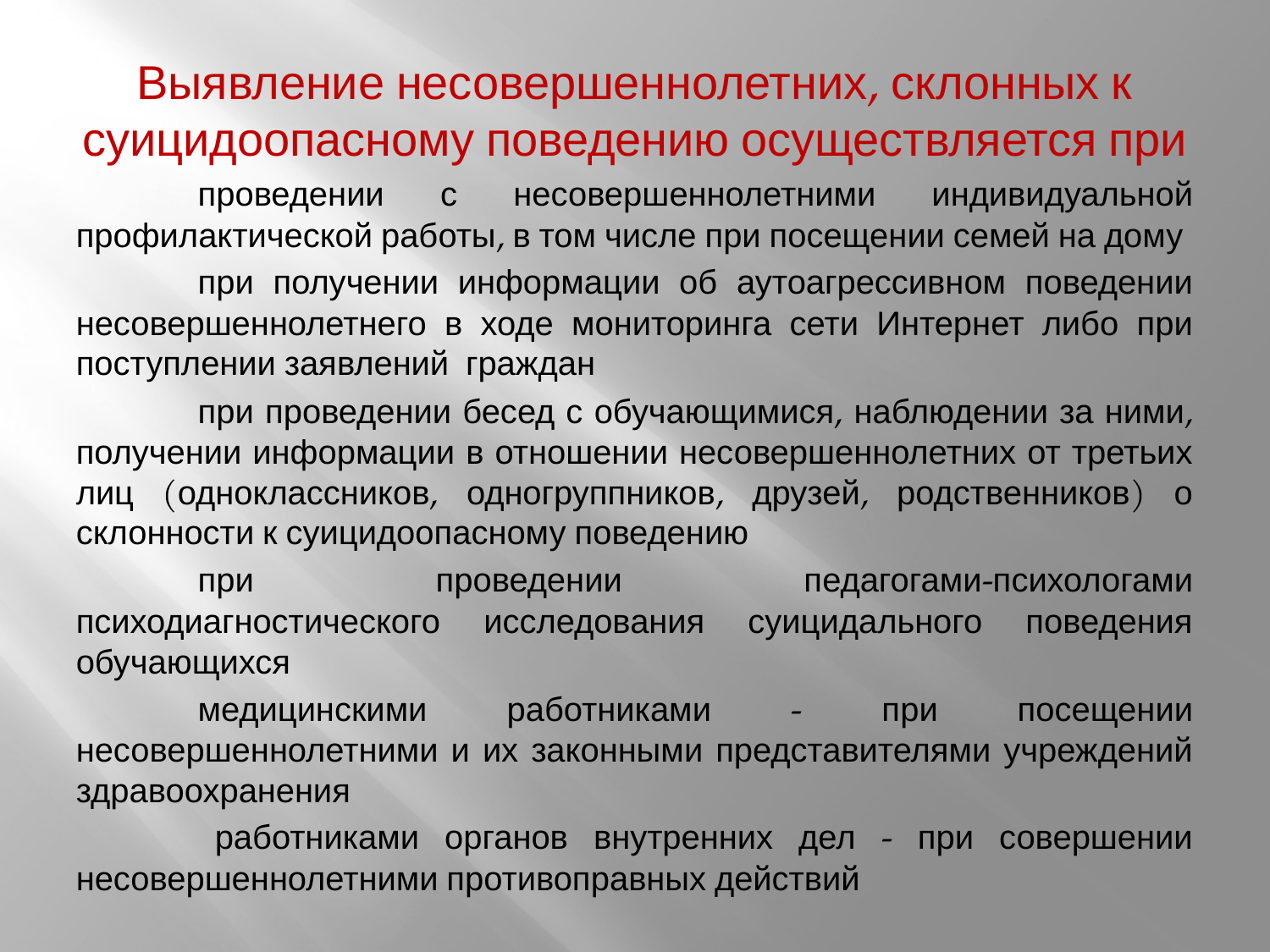

Выявление несовершеннолетних, склонных к суицидоопасному поведению осуществляется при
	проведении с несовершеннолетними индивидуальной профилактической работы, в том числе при посещении семей на дому
	при получении информации об аутоагрессивном поведении несовершеннолетнего в ходе мониторинга сети Интернет либо при поступлении заявлений  граждан
	при проведении бесед с обучающимися, наблюдении за ними, получении информации в отношении несовершеннолетних от третьих лиц (одноклассников, одногруппников, друзей, родственников) о склонности к суицидоопасному поведению
	при проведении педагогами-психологами психодиагностического исследования суицидального поведения обучающихся
	медицинскими работниками - при посещении несовершеннолетними и их законными представителями учреждений здравоохранения
 	работниками органов внутренних дел - при совершении несовершеннолетними противоправных действий